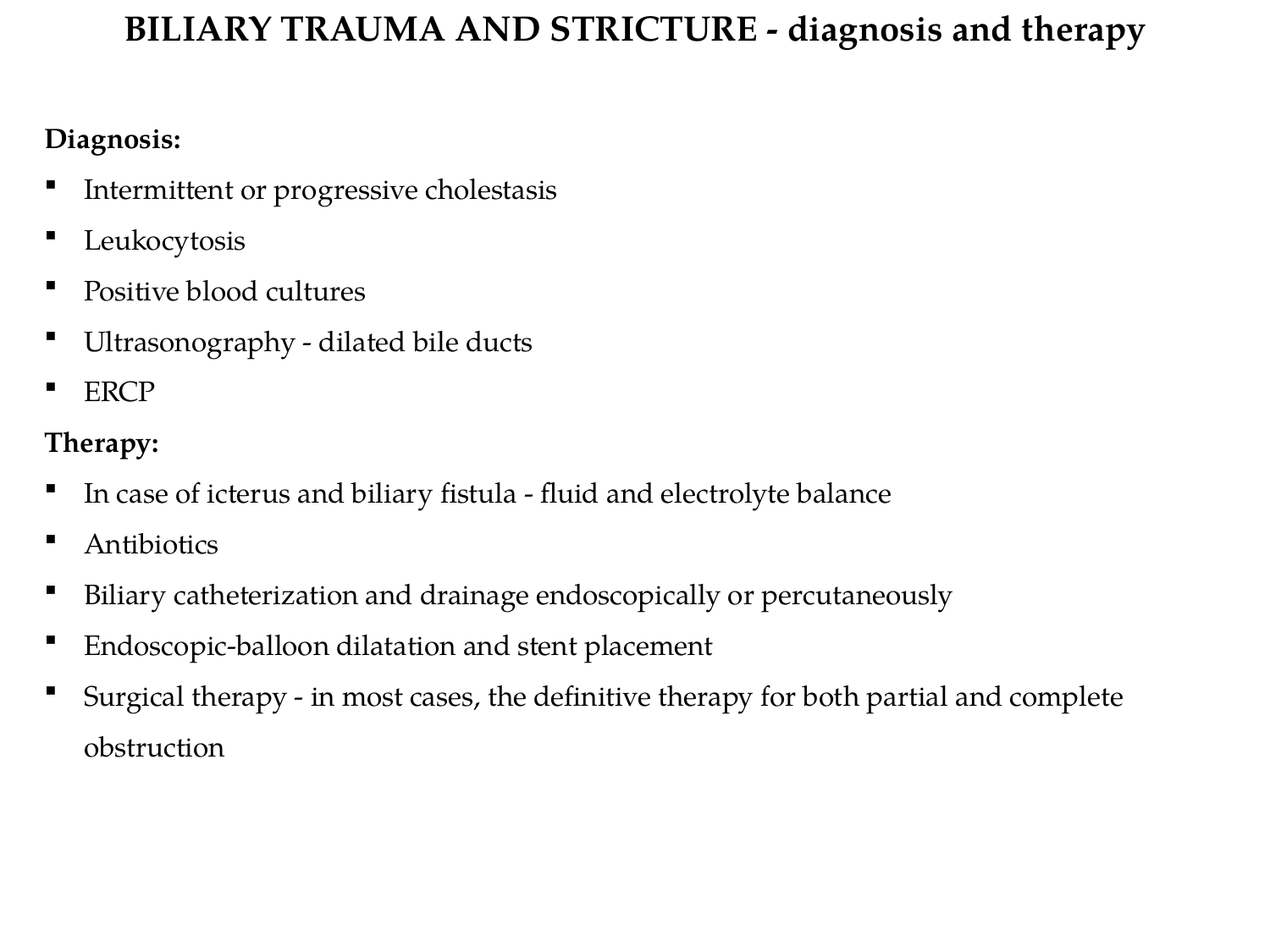

BILIARY TRAUMA AND STRICTURE - diagnosis and therapy
Diagnosis:
Intermittent or progressive cholestasis
Leukocytosis
Positive blood cultures
Ultrasonography - dilated bile ducts
ERCP
Therapy:
In case of icterus and biliary fistula - fluid and electrolyte balance
Antibiotics
Biliary catheterization and drainage endoscopically or percutaneously
Endoscopic-balloon dilatation and stent placement
Surgical therapy - in most cases, the definitive therapy for both partial and complete obstruction